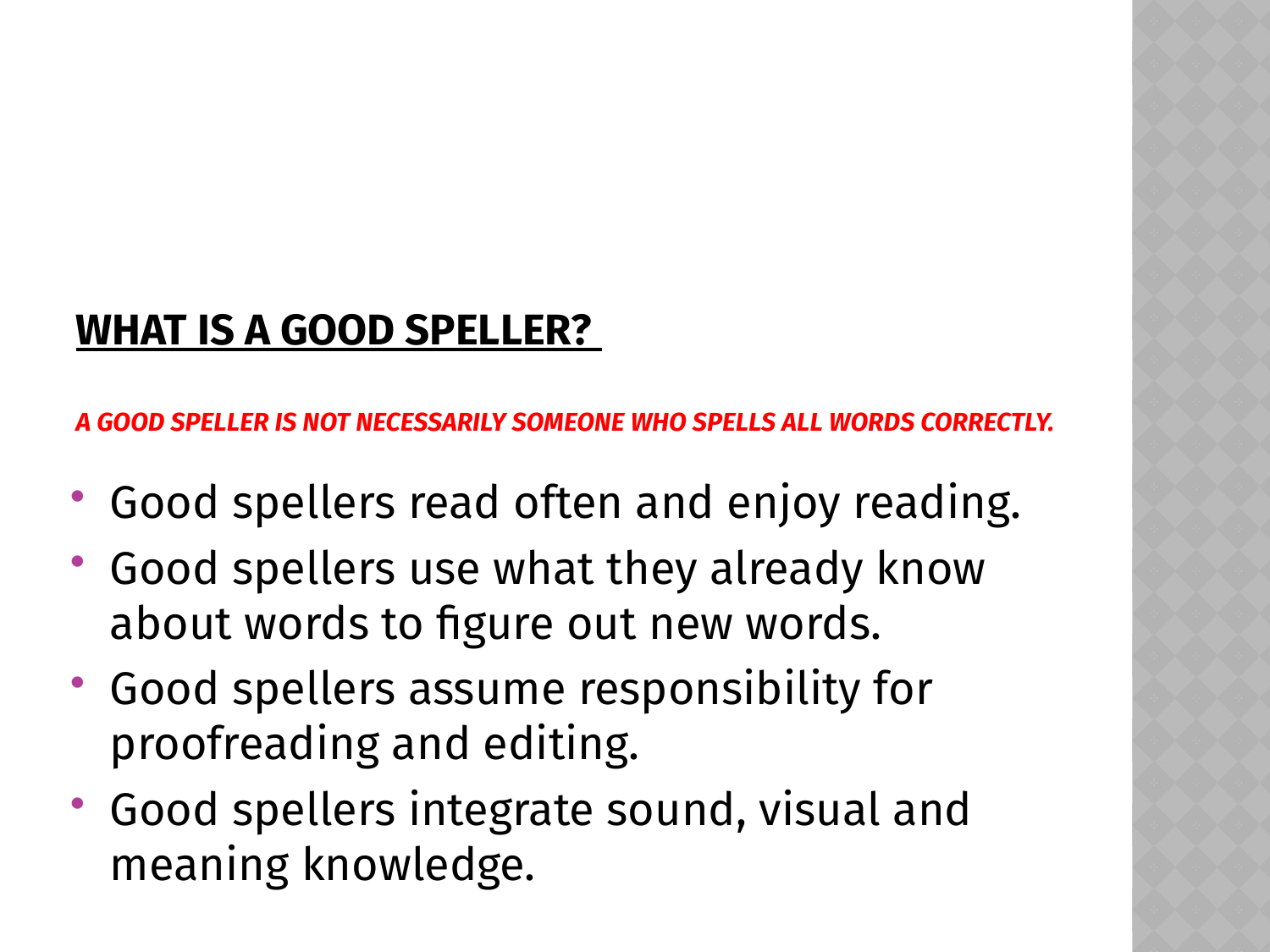

# What is a good speller? A good speller is not necessarily someone who spells all words correctly.
Good spellers read often and enjoy reading.
Good spellers use what they already know about words to figure out new words.
Good spellers assume responsibility for proofreading and editing.
Good spellers integrate sound, visual and meaning knowledge.